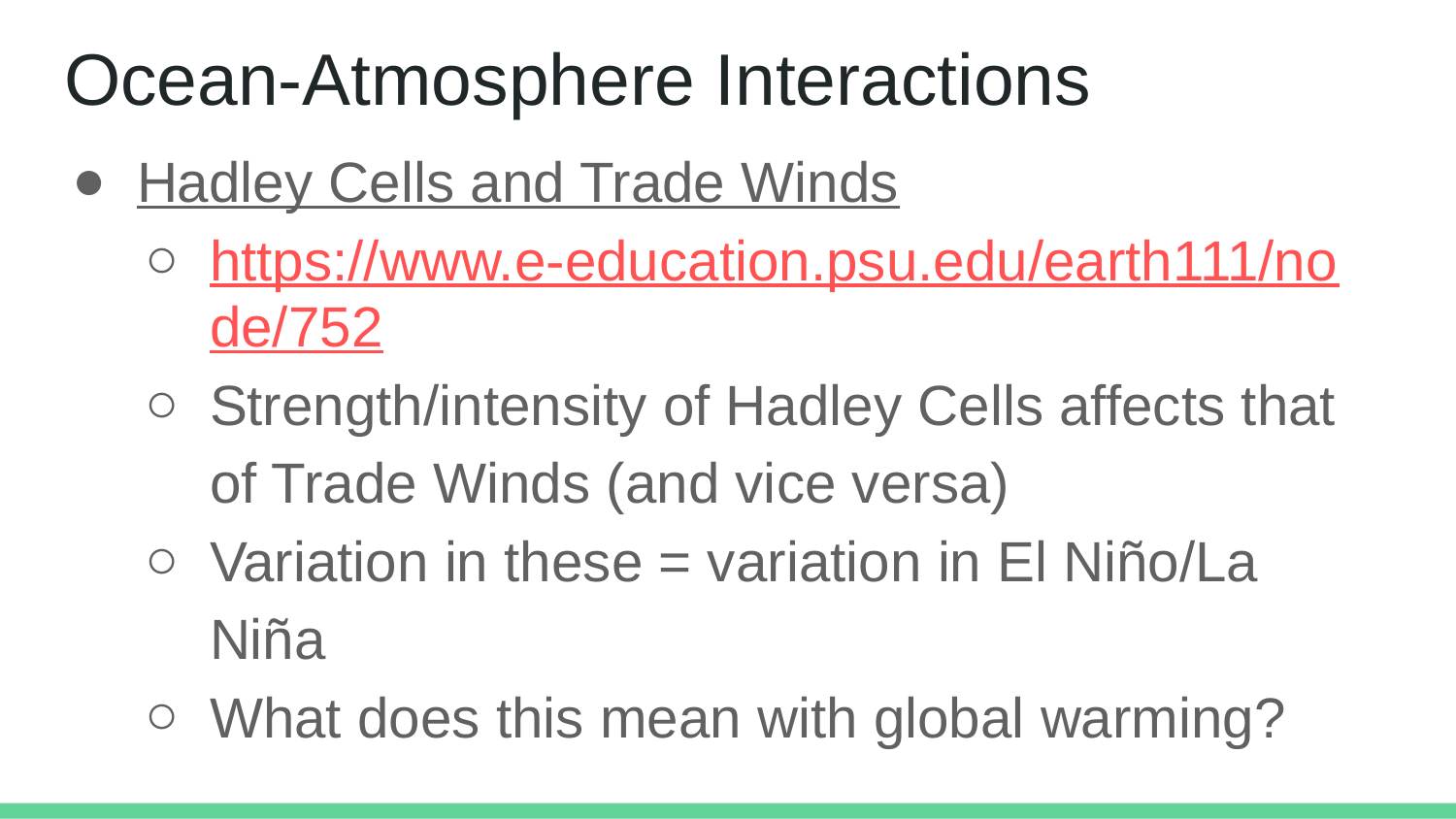

# Ocean-Atmosphere Interactions

Hadley Cells and Trade Winds
https://www.e-education.psu.edu/earth111/node/752
Strength/intensity of Hadley Cells affects that of Trade Winds (and vice versa)
Variation in these = variation in El Niño/La Niña
What does this mean with global warming?